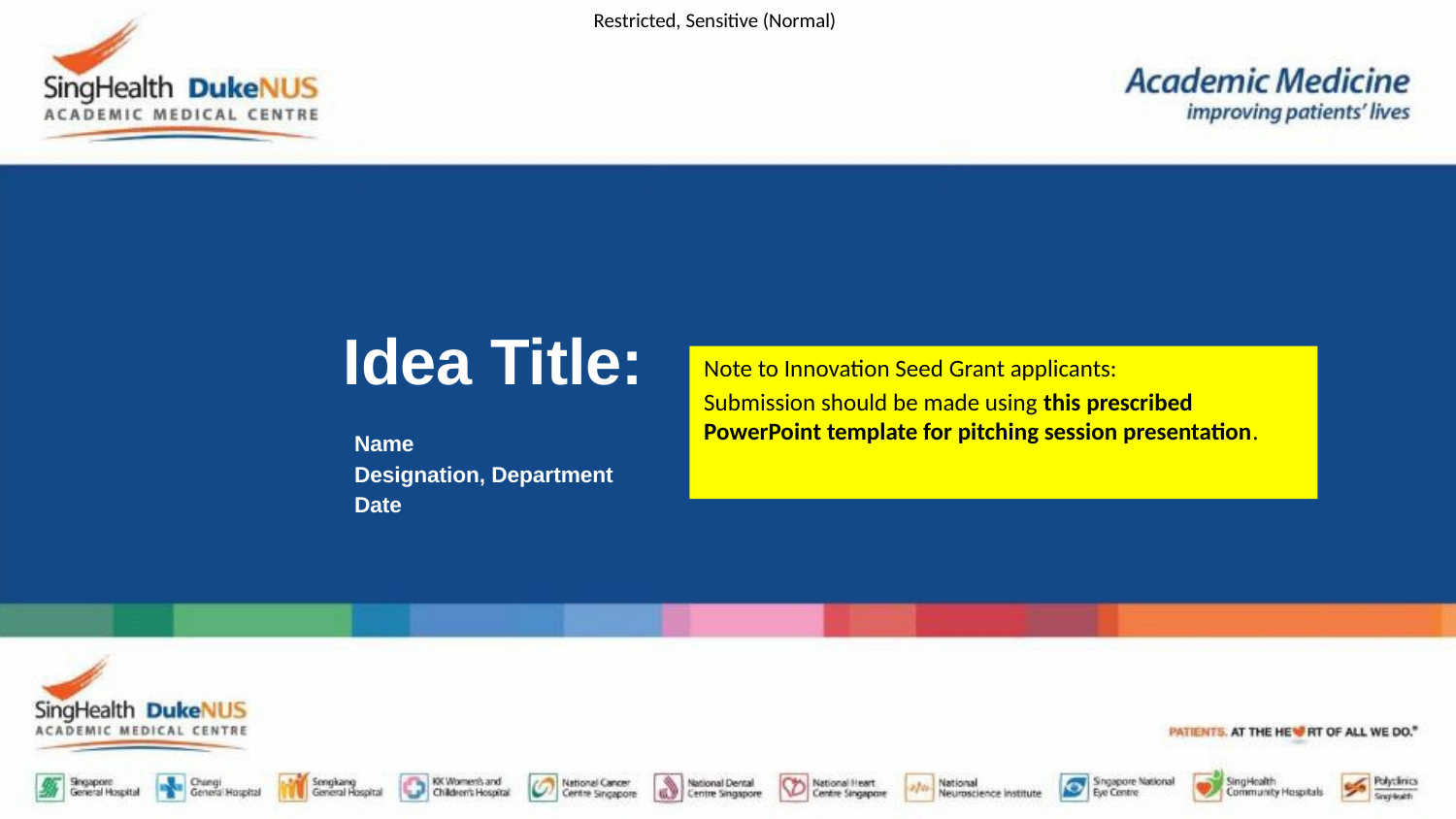

Restricted, Sensitive (Normal)
# Idea Title:
Note to Innovation Seed Grant applicants:
Submission should be made using this prescribed PowerPoint template for pitching session presentation.
Name
Designation, Department
Date